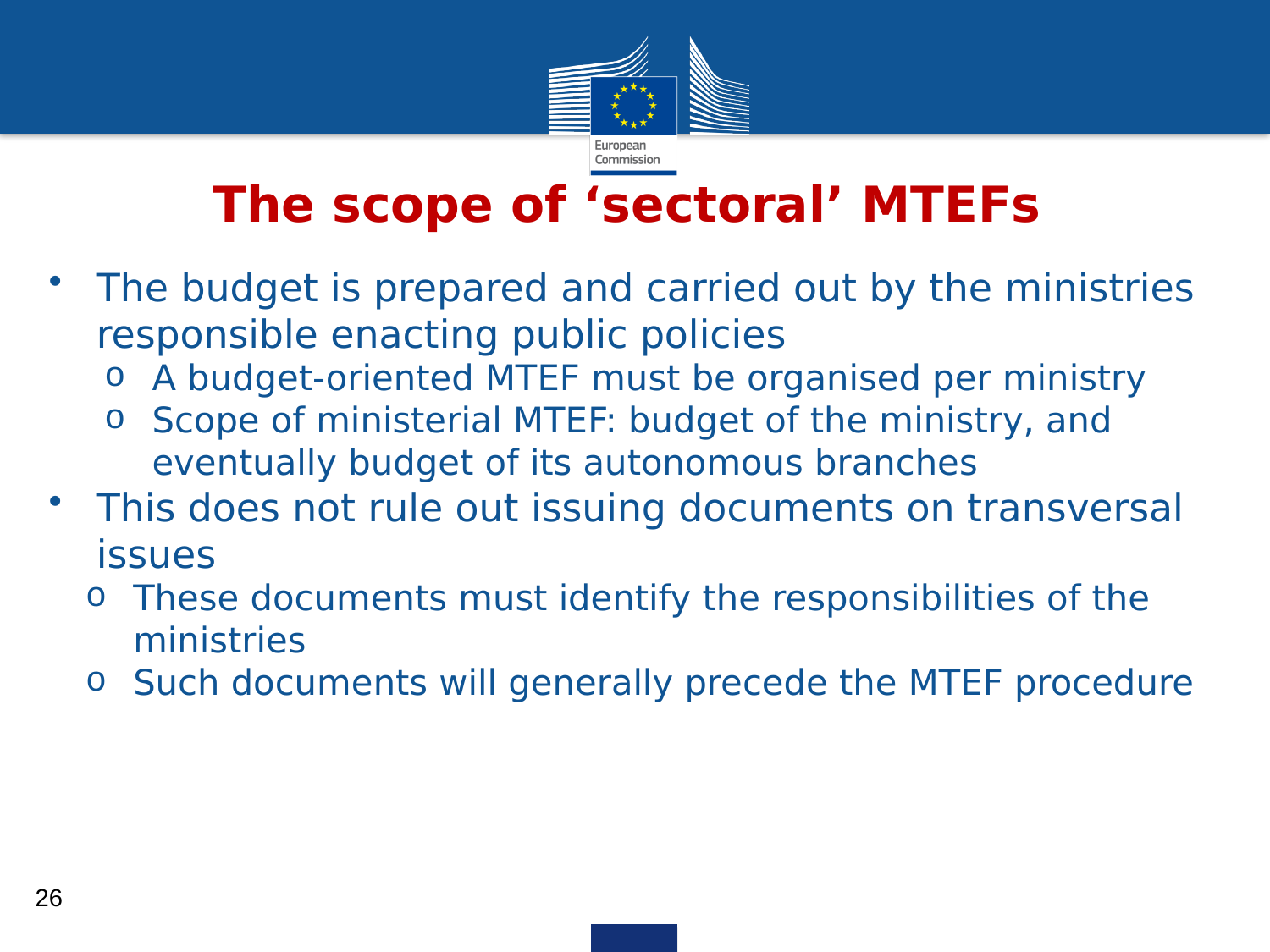

The scope of ‘sectoral’ MTEFs
The budget is prepared and carried out by the ministries responsible enacting public policies
A budget-oriented MTEF must be organised per ministry
Scope of ministerial MTEF: budget of the ministry, and eventually budget of its autonomous branches
This does not rule out issuing documents on transversal issues
These documents must identify the responsibilities of the ministries
Such documents will generally precede the MTEF procedure
26